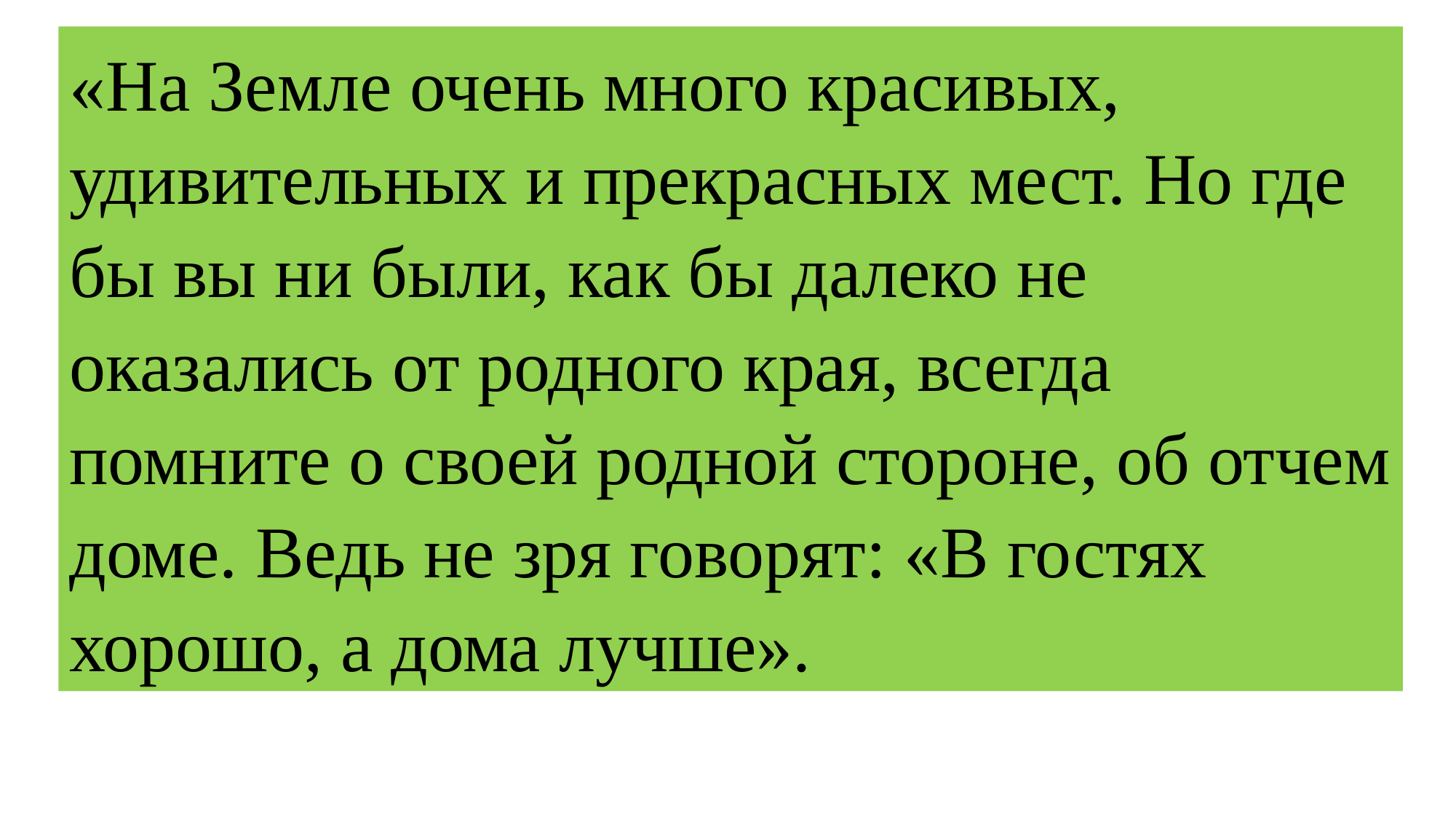

«На Земле очень много красивых, удивительных и прекрасных мест. Но где бы вы ни были, как бы далеко не оказались от родного края, всегда помните о своей родной стороне, об отчем доме. Ведь не зря говорят: «В гостях хорошо, а дома лучше».